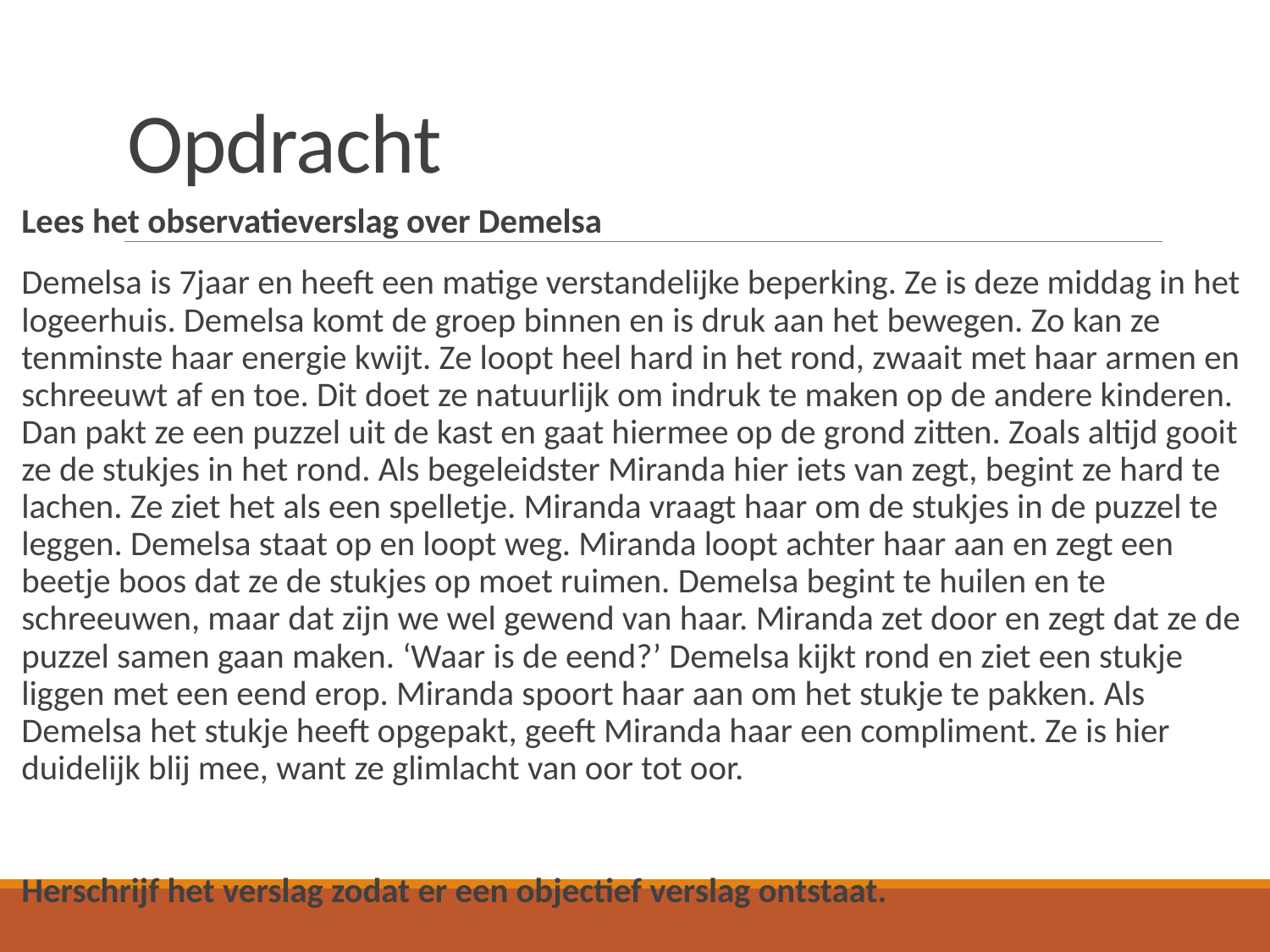

# Opdracht
Lees het observatieverslag over Demelsa
Demelsa is 7jaar en heeft een matige verstandelijke beperking. Ze is deze middag in het logeerhuis. Demelsa komt de groep binnen en is druk aan het bewegen. Zo kan ze tenminste haar energie kwijt. Ze loopt heel hard in het rond, zwaait met haar armen en schreeuwt af en toe. Dit doet ze natuurlijk om indruk te maken op de andere kinderen. Dan pakt ze een puzzel uit de kast en gaat hiermee op de grond zitten. Zoals altijd gooit ze de stukjes in het rond. Als begeleidster Miranda hier iets van zegt, begint ze hard te lachen. Ze ziet het als een spelletje. Miranda vraagt haar om de stukjes in de puzzel te leggen. Demelsa staat op en loopt weg. Miranda loopt achter haar aan en zegt een beetje boos dat ze de stukjes op moet ruimen. Demelsa begint te huilen en te schreeuwen, maar dat zijn we wel gewend van haar. Miranda zet door en zegt dat ze de puzzel samen gaan maken. ‘Waar is de eend?’ Demelsa kijkt rond en ziet een stukje liggen met een eend erop. Miranda spoort haar aan om het stukje te pakken. Als Demelsa het stukje heeft opgepakt, geeft Miranda haar een compliment. Ze is hier duidelijk blij mee, want ze glimlacht van oor tot oor.

Herschrijf het verslag zodat er een objectief verslag ontstaat.